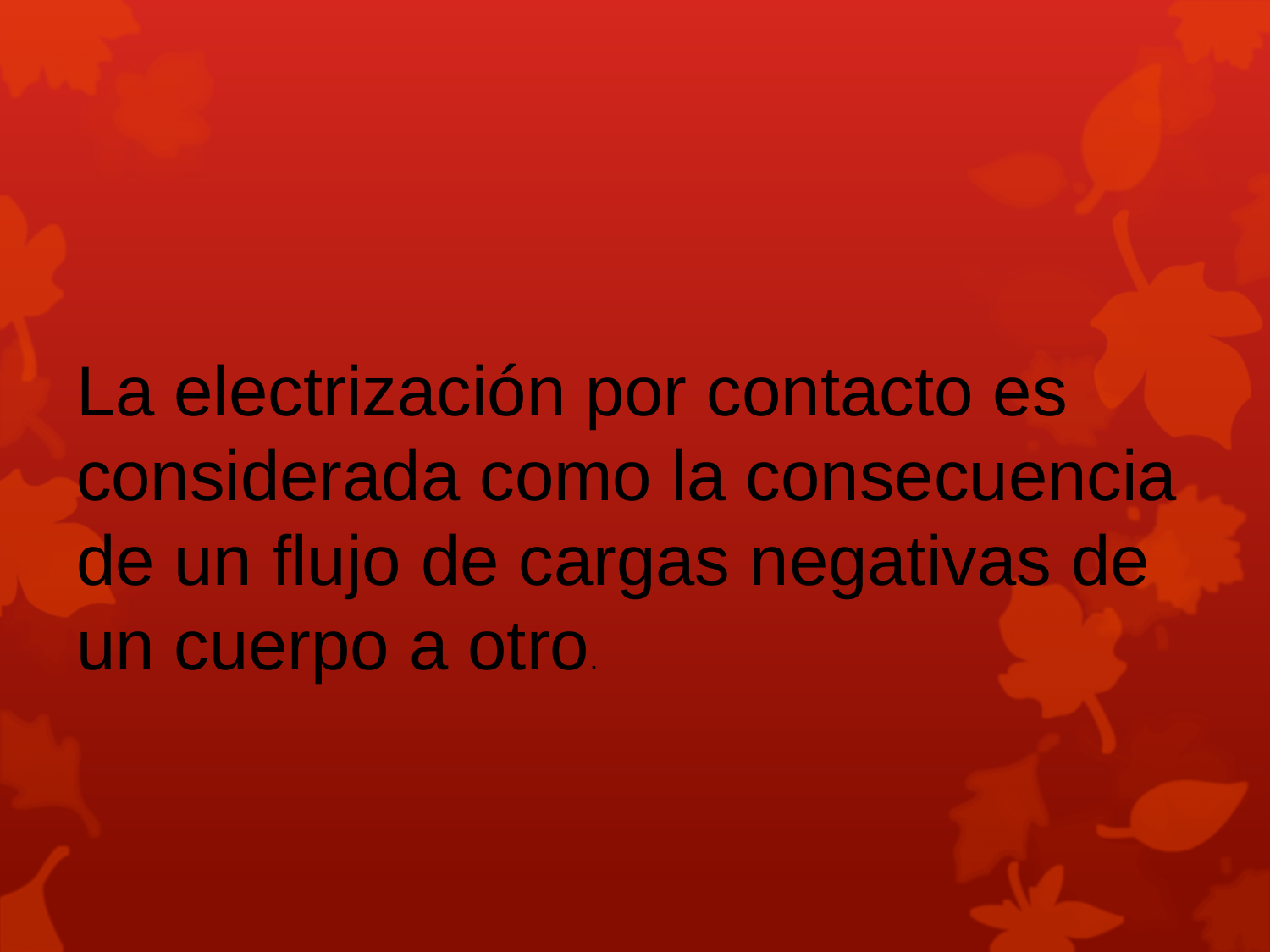

La electrización por contacto es considerada como la consecuencia de un flujo de cargas negativas de un cuerpo a otro.